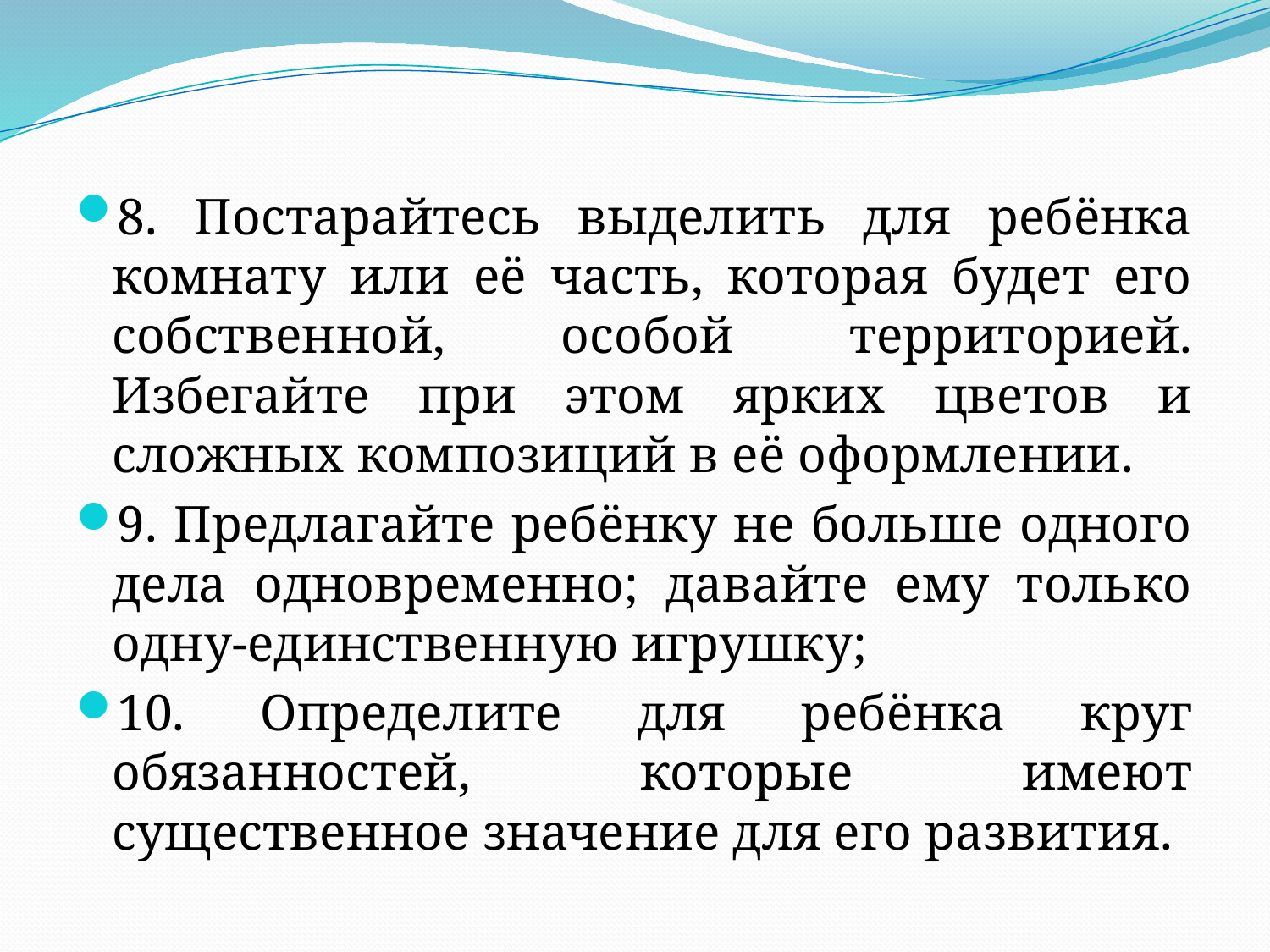

8. Постарайтесь выделить для ребёнка комнату или её часть, которая будет его собственной, особой территорией. Избегайте при этом ярких цветов и сложных композиций в её оформлении.
9. Предлагайте ребёнку не больше одного дела одновременно; давайте ему только одну-единственную игрушку;
10. Определите для ребёнка круг обязанностей, которые имеют существенное значение для его развития.